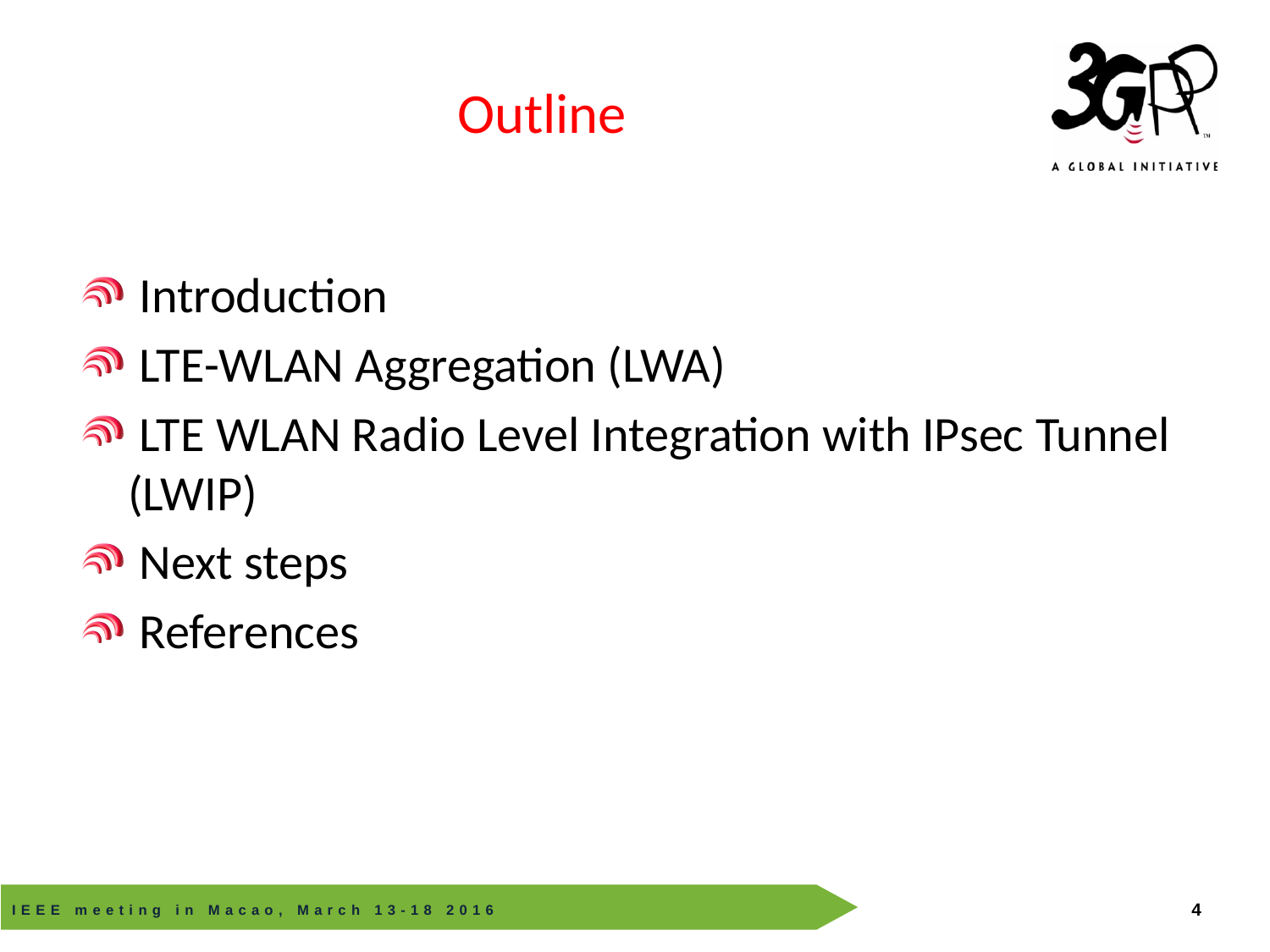

# Outline
 Introduction
 LTE-WLAN Aggregation (LWA)
 LTE WLAN Radio Level Integration with IPsec Tunnel (LWIP)
 Next steps
 References